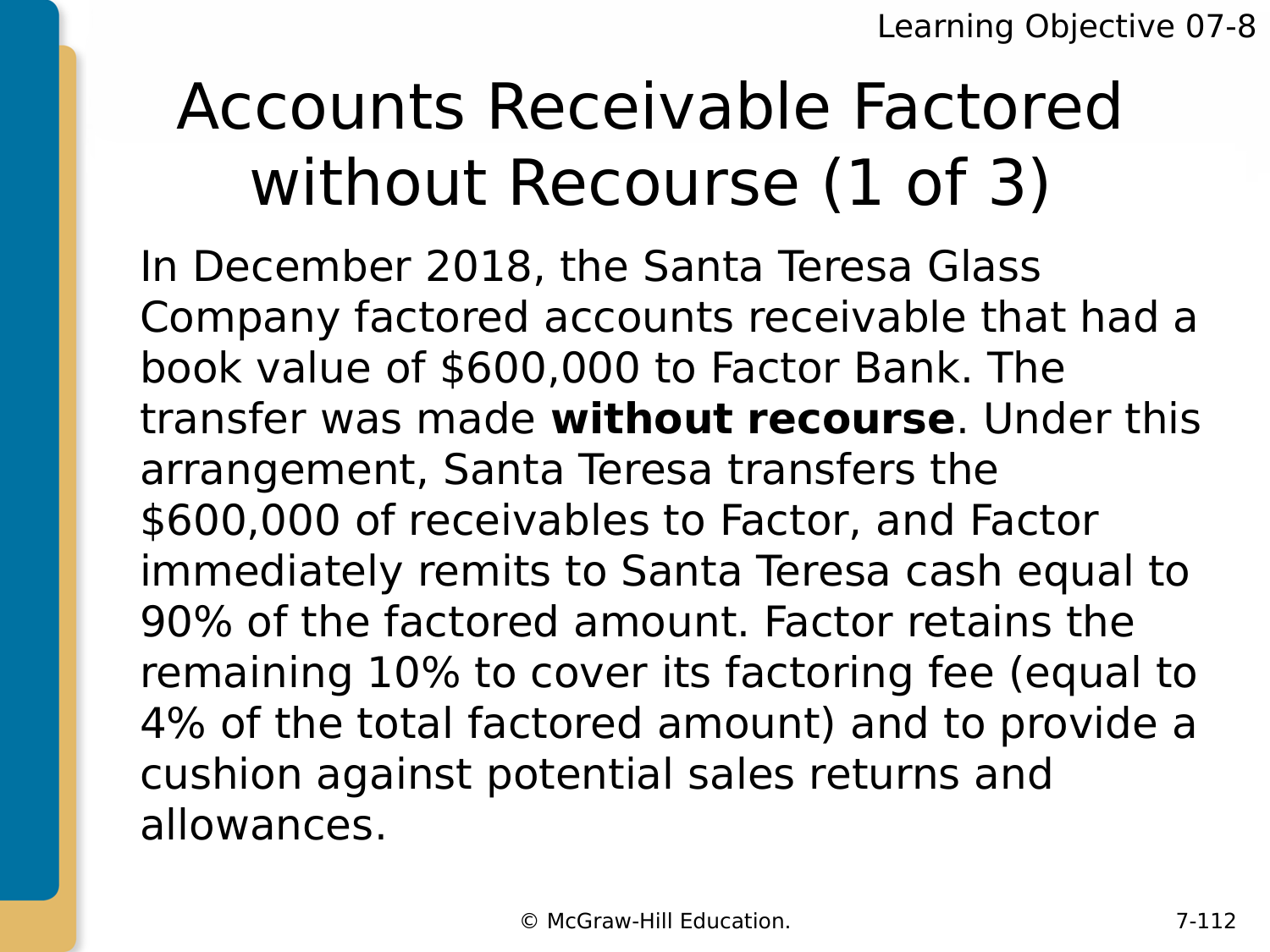

Learning Objective 07-8
# Accounts Receivable Factored without Recourse (1 of 3)
In December 2018, the Santa Teresa Glass Company factored accounts receivable that had a book value of $600,000 to Factor Bank. The transfer was made without recourse. Under this arrangement, Santa Teresa transfers the $600,000 of receivables to Factor, and Factor immediately remits to Santa Teresa cash equal to 90% of the factored amount. Factor retains the remaining 10% to cover its factoring fee (equal to 4% of the total factored amount) and to provide a cushion against potential sales returns and allowances.